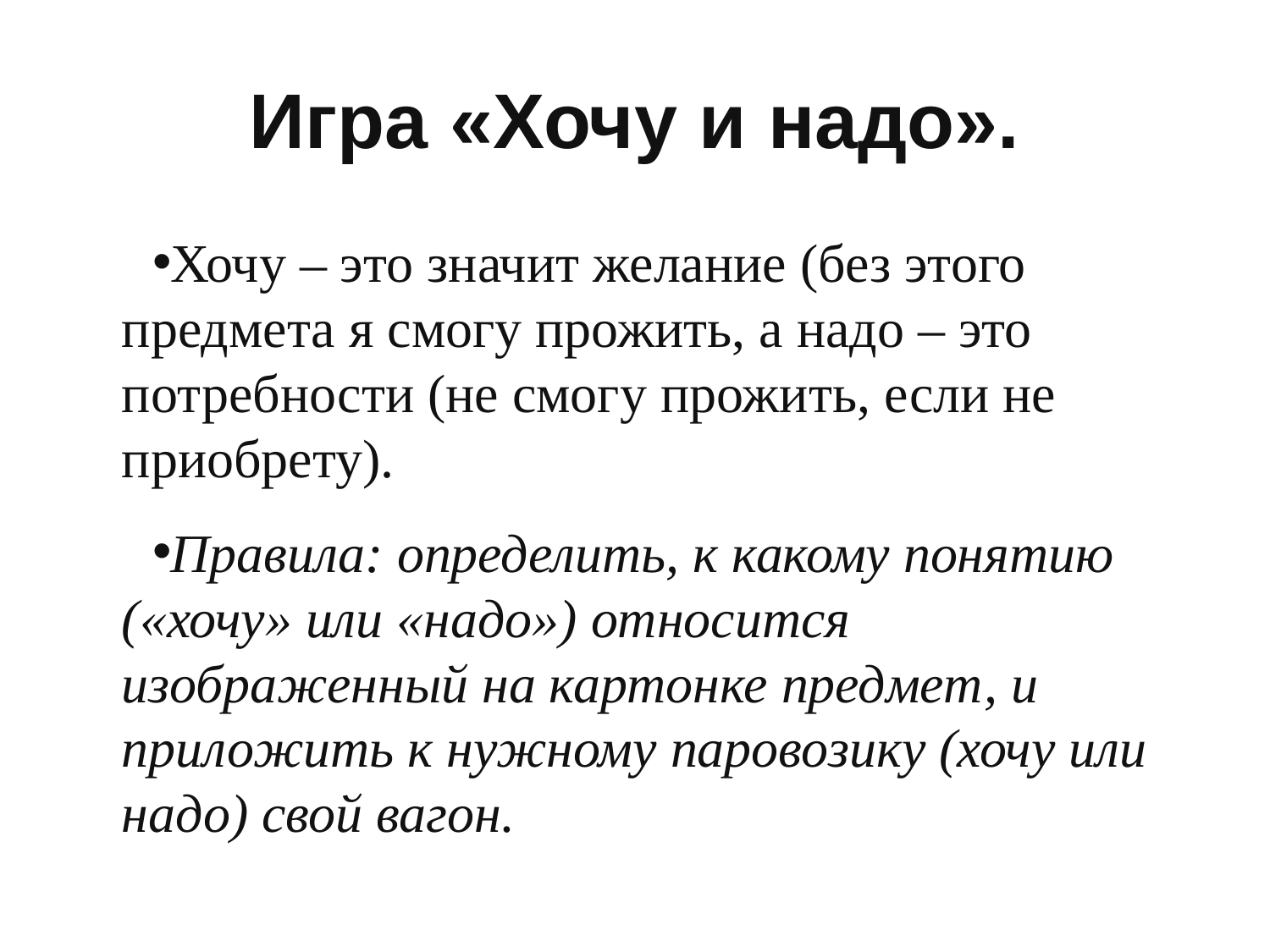

# Игра «Хочу и надо».
Хочу – это значит желание (без этого предмета я смогу прожить, а надо – это потребности (не смогу прожить, если не приобрету).
Правила: определить, к какому понятию («хочу» или «надо») относится изображенный на картонке предмет, и приложить к нужному паровозику (хочу или надо) свой вагон.